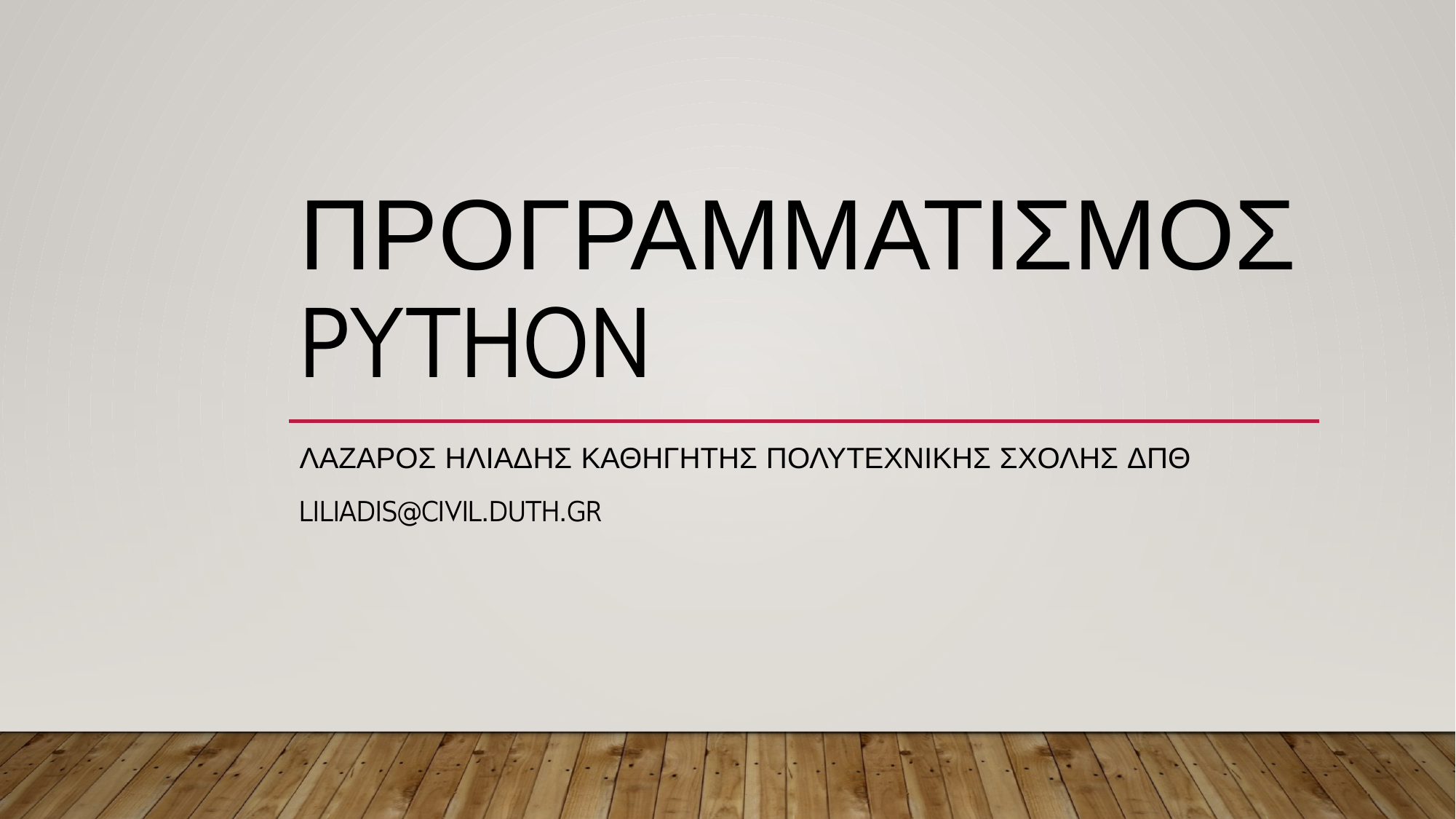

# Προγραμματισμοσ python
Λαζαροσ ηλιαδησ κΑθηγητησ πολυτεχνικης σχολησ δπθ
liliadis@civil.duth.gr